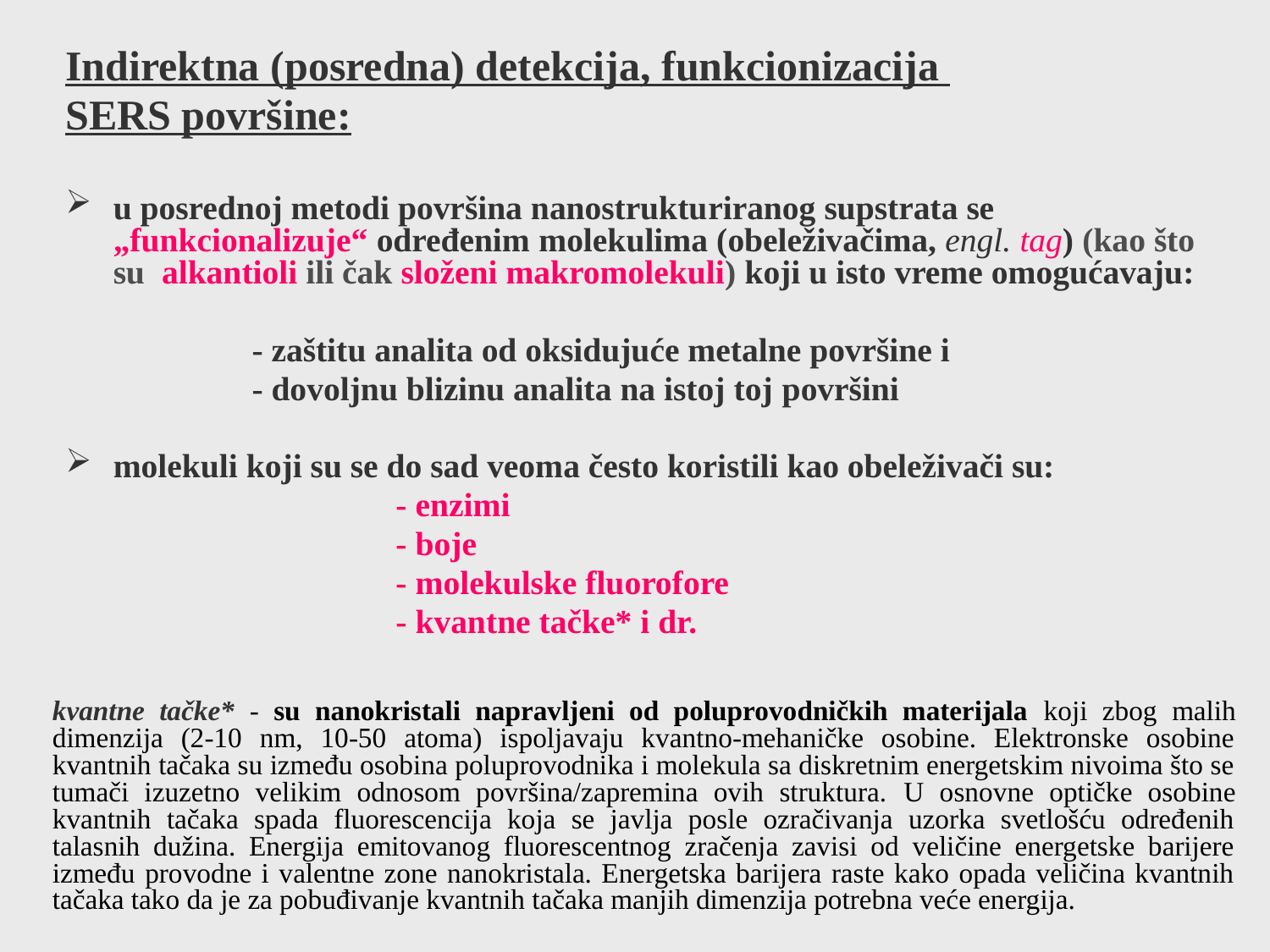

Indirektna (posredna) detekcija, funkcionizacija
SERS površine:

u posrednoj metodi površina nanostrukturiranog supstrata se  „funkcionalizuje“ određenim molekulima (obeleživačima, engl. tag) (kao što su  alkantioli ili čak složeni makromolekuli) koji u isto vreme omogućavaju:

                      - zaštitu analita od oksidujuće metalne površine i
                      - dovoljnu blizinu analita na istoj toj površini

molekuli koji su se do sad veoma često koristili kao obeleživači su:
                                       - enzimi
                                       - boje
                                       - molekulske fluorofore
                                       - kvantne tačke* i dr.

kvantne tačke* - su nanokristali napravljeni od poluprovodničkih materijala koji zbog malih dimenzija (2-10 nm, 10-50 atoma) ispoljavaju kvantno-mehaničke osobine. Elektronske osobine kvantnih tačaka su između osobina poluprovodnika i molekula sa diskretnim energetskim nivoima što se tumači izuzetno velikim odnosom površina/zapremina ovih struktura. U osnovne optičke osobine kvantnih tačaka spada fluorescencija koja se javlja posle ozračivanja uzorka svetlošću određenih talasnih dužina. Energija emitovanog fluorescentnog zračenja zavisi od veličine energetske barijere između provodne i valentne zone nanokristala. Energetska barijera raste kako opada veličina kvantnih tačaka tako da je za pobuđivanje kvantnih tačaka manjih dimenzija potrebna veće energija.